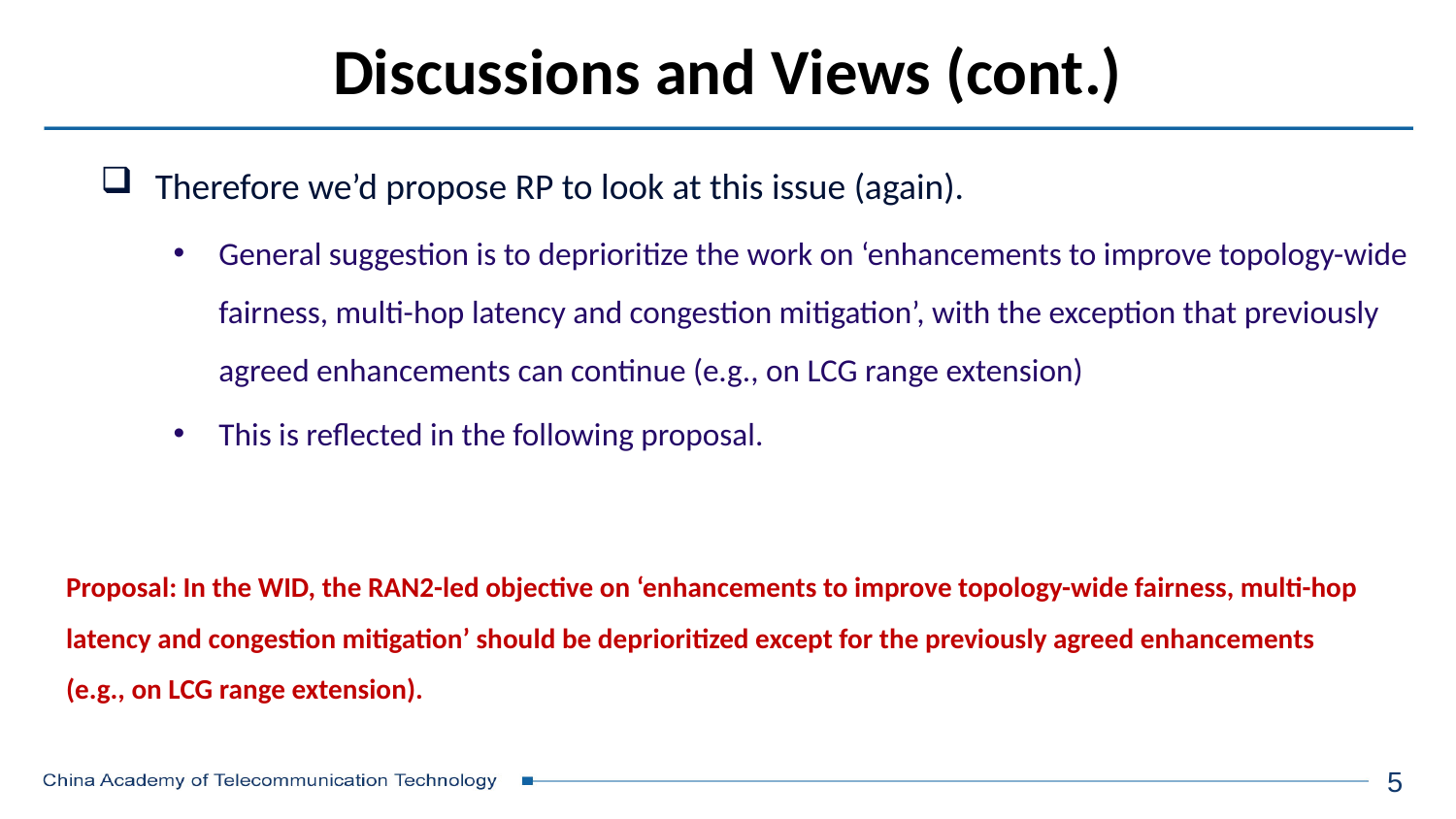

# Discussions and Views (cont.)
Therefore we’d propose RP to look at this issue (again).
General suggestion is to deprioritize the work on ‘enhancements to improve topology-wide fairness, multi-hop latency and congestion ‎mitigation‎’, with the exception that previously agreed enhancements can continue (e.g., on LCG range extension‎)
This is reflected in the following proposal.

Proposal: In the WID, the RAN2-led objective on ‘enhancements to improve topology-wide fairness, multi-hop latency and congestion ‎mitigation’ should be deprioritized except for the previously agreed enhancements (e.g., on LCG range extension).
5